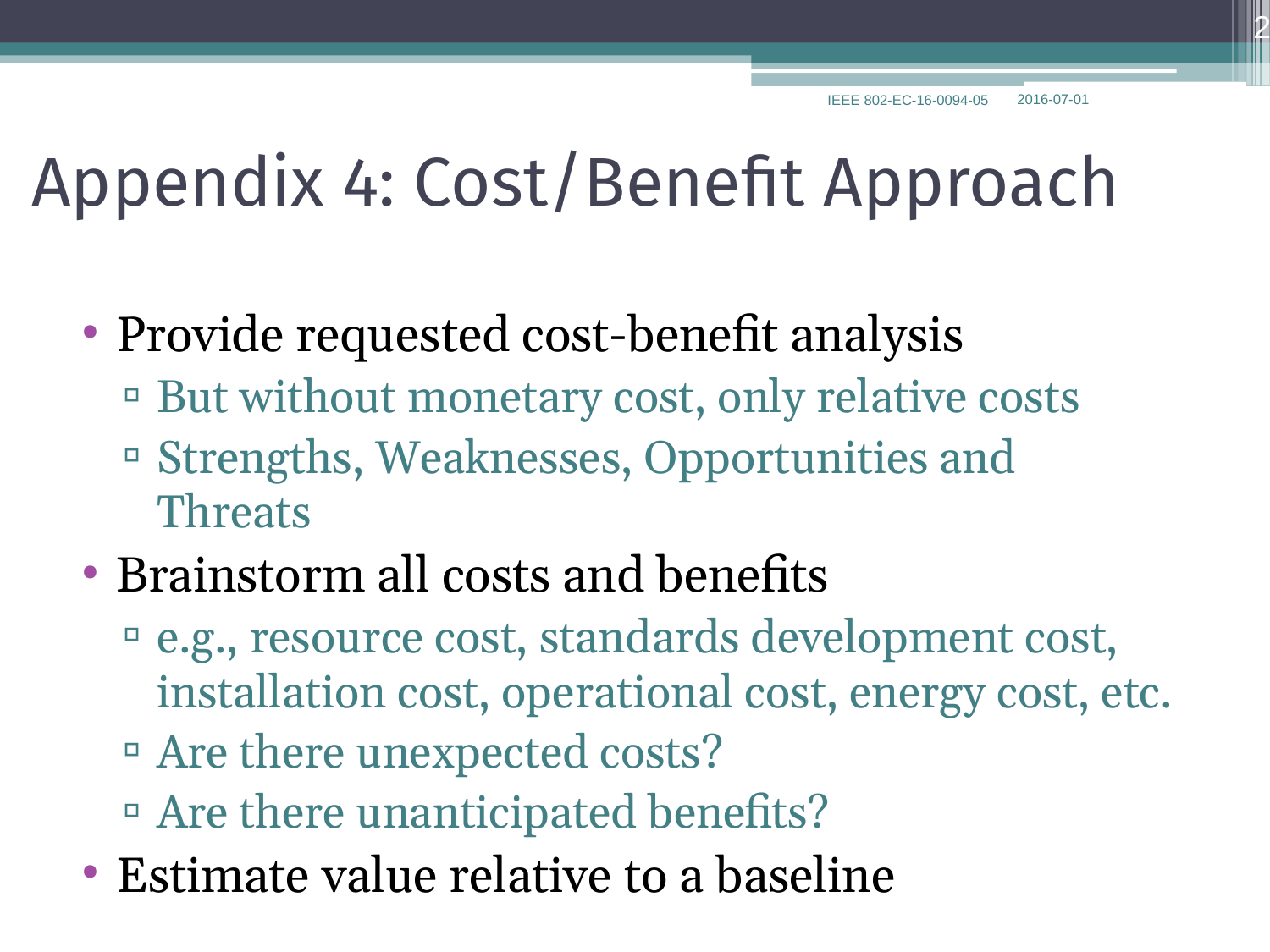

29
Appendix 4: Cost/Benefit Approach
Provide requested cost-benefit analysis
But without monetary cost, only relative costs
Strengths, Weaknesses, Opportunities and Threats
Brainstorm all costs and benefits
e.g., resource cost, standards development cost, installation cost, operational cost, energy cost, etc.
Are there unexpected costs?
Are there unanticipated benefits?
Estimate value relative to a baseline